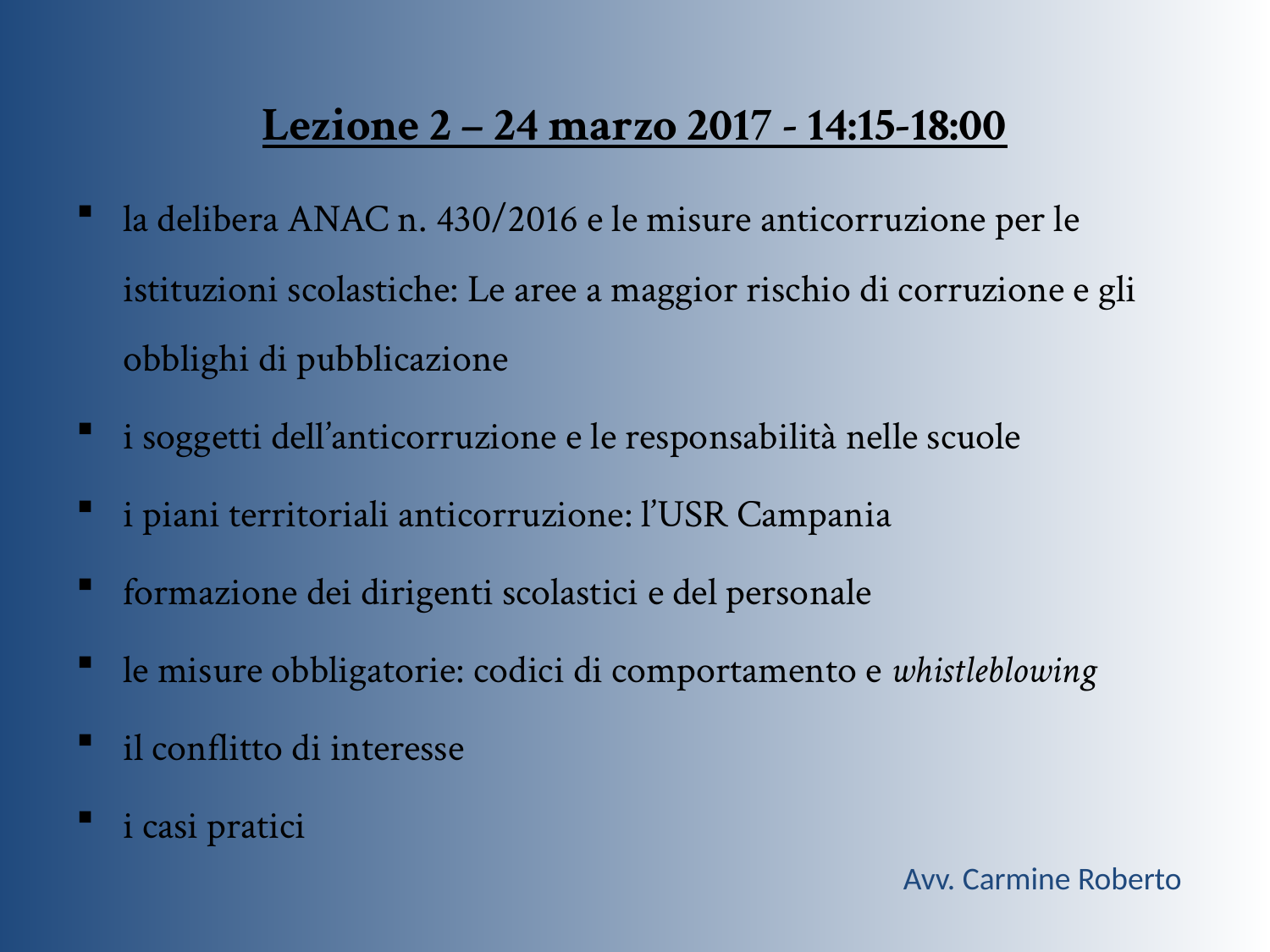

Lezione 2 – 24 marzo 2017 - 14:15-18:00
la delibera ANAC n. 430/2016 e le misure anticorruzione per le istituzioni scolastiche: Le aree a maggior rischio di corruzione e gli obblighi di pubblicazione
i soggetti dell’anticorruzione e le responsabilità nelle scuole
i piani territoriali anticorruzione: l’USR Campania
formazione dei dirigenti scolastici e del personale
le misure obbligatorie: codici di comportamento e whistleblowing
il conflitto di interesse
i casi pratici

Avv. Carmine Roberto